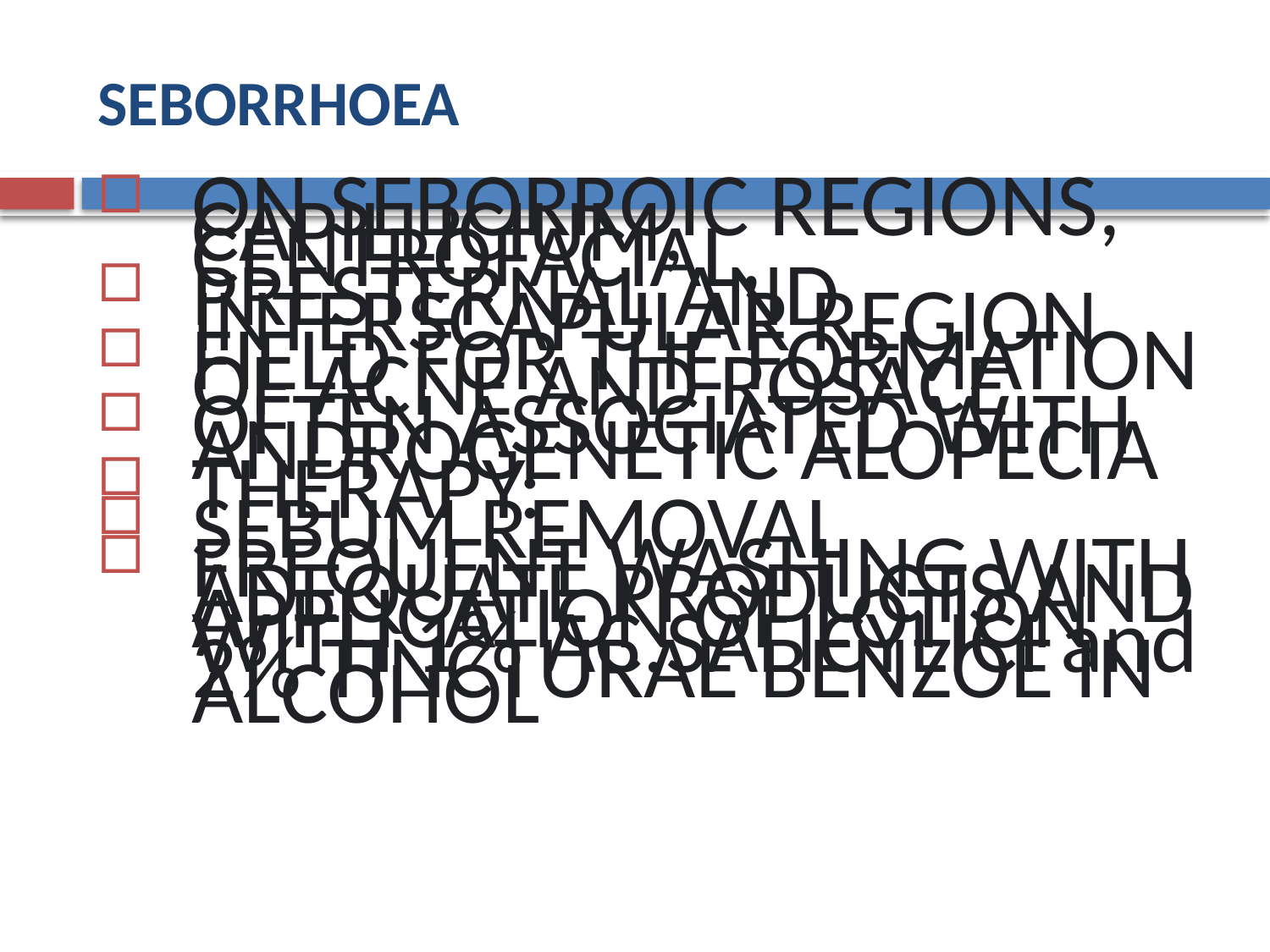

# SEBORRHOEA
ON SEBORROIC REGIONS, CAPILLICIUM, CENTROFACIAL,
PRESTERNAL AND INTERSCAPULAR REGION
FIELD FOR THE FORMATION OF ACNE AND ROSACE
OFTEN ASSOCIATED WITH ANDROGENETIC ALOPECIA
THERAPY:
SEBUM REMOVAL
FREQUENT WASHING WITH ADEQUATE PRODUCTS AND APPLICATION OF LOTION WITH 1% AC.SALICYLICI and 2% TINCTURAE BENZOE IN ALCOHOL